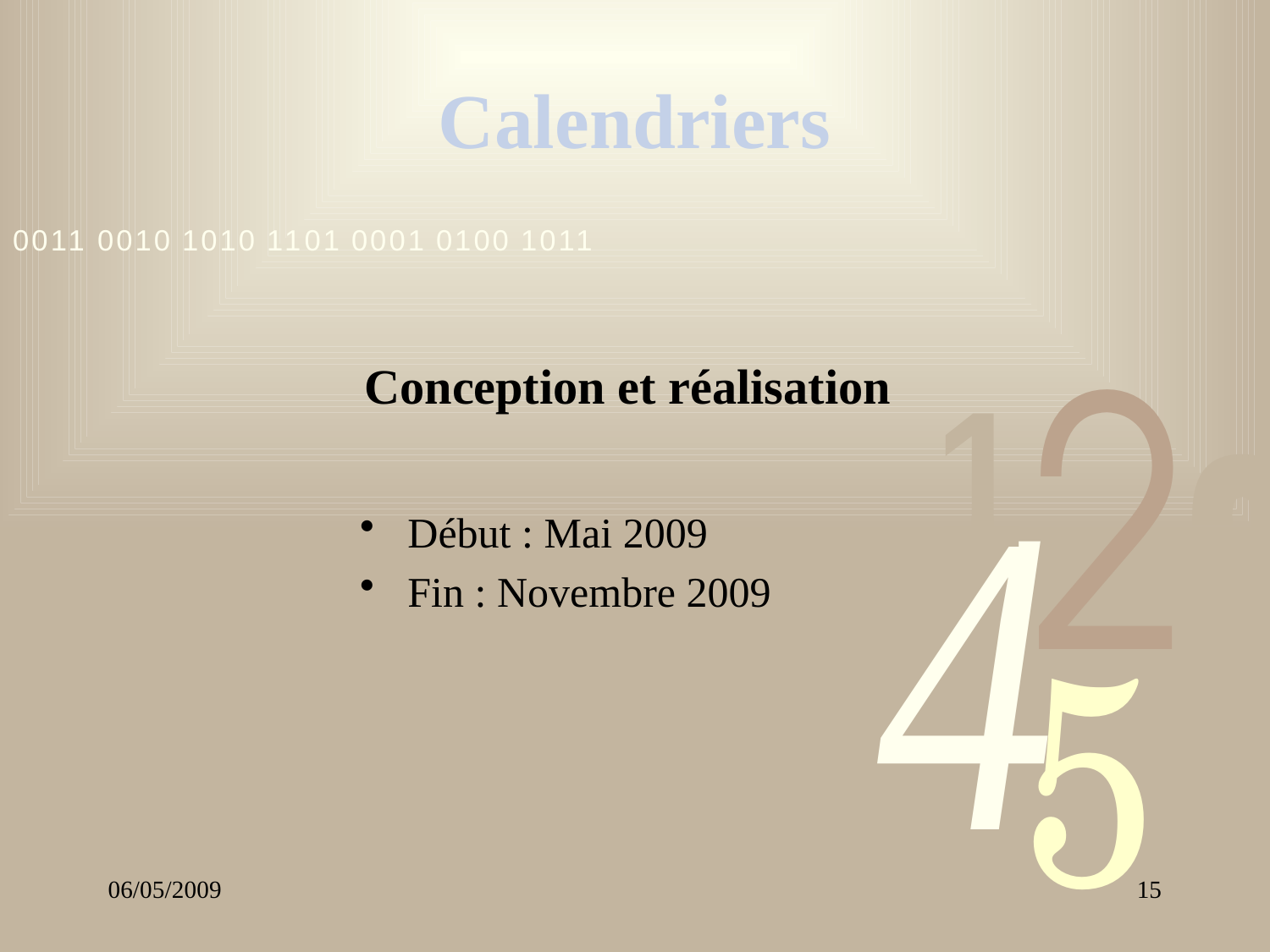

# Calendriers

Conception et réalisation
Début : Mai 2009
Fin : Novembre 2009

06/05/2009
15